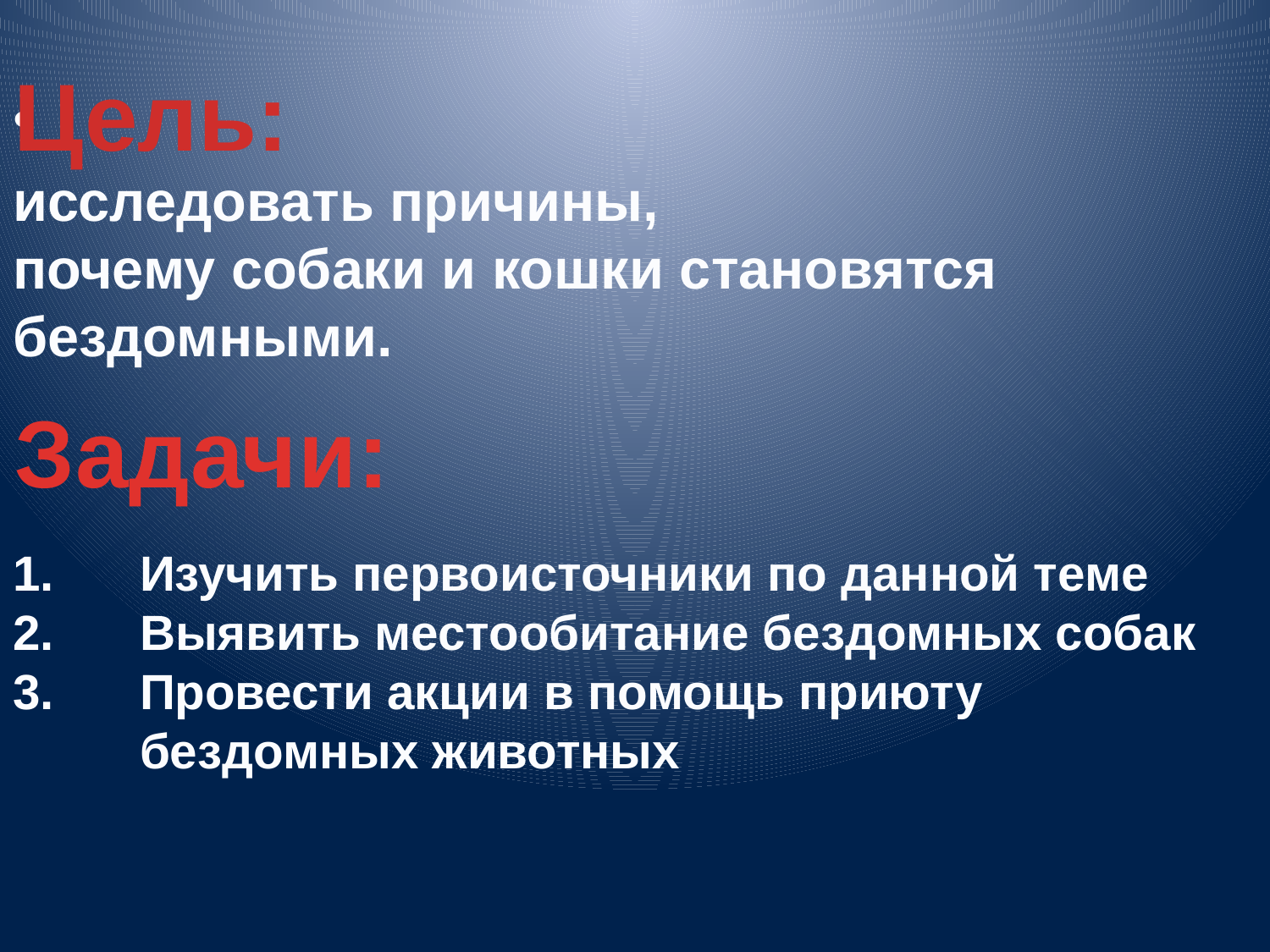

#
Цель:
исследовать причины,
почему собаки и кошки становятся бездомными.
Задачи:
Изучить первоисточники по данной теме
Выявить местообитание бездомных собак
Провести акции в помощь приюту бездомных животных